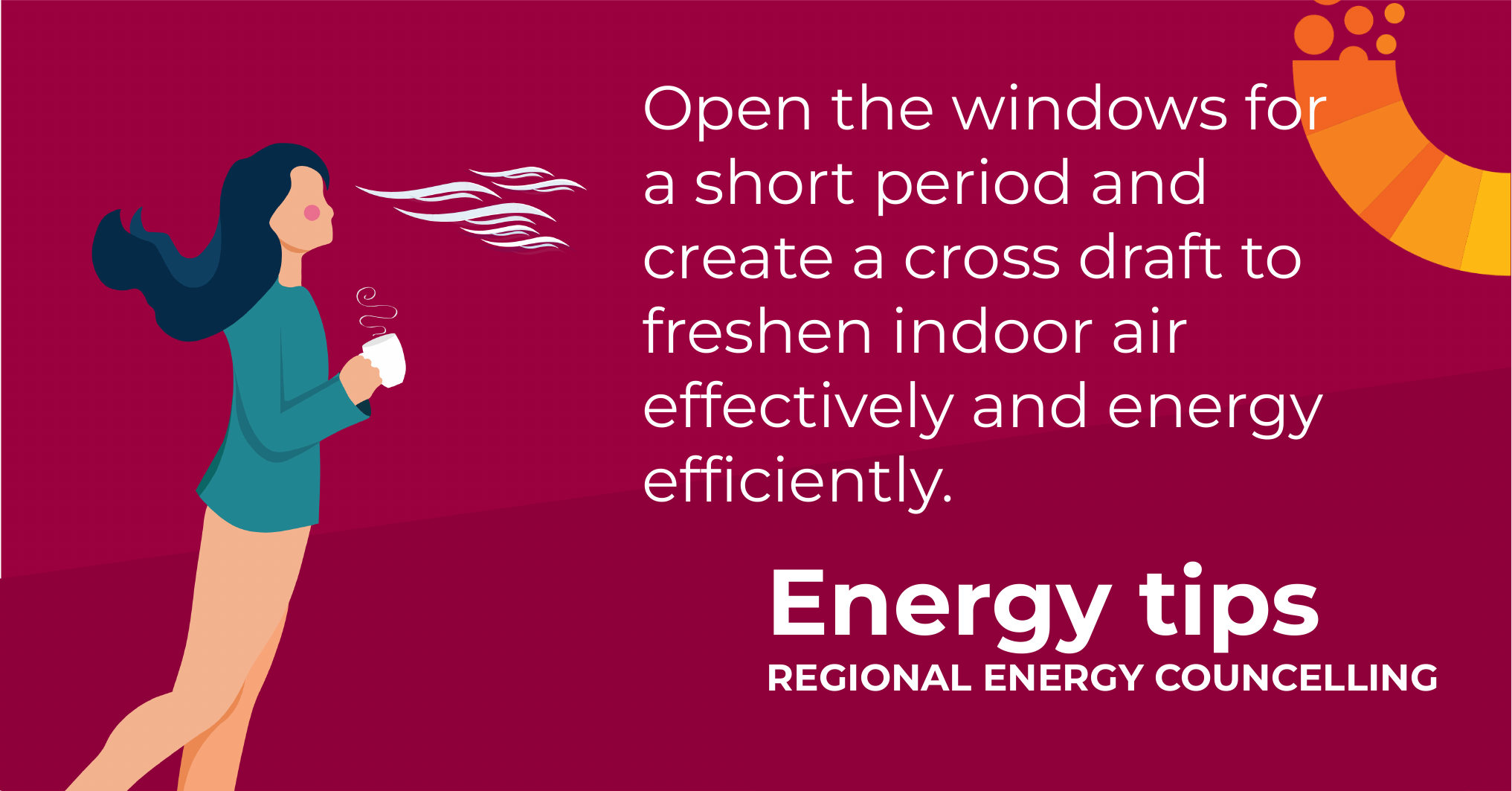

Open the windows for a short period and create a cross draft to freshen indoor air effectively and energy efficiently.
Energy tips
REGIONAL ENERGY COUNCELLING